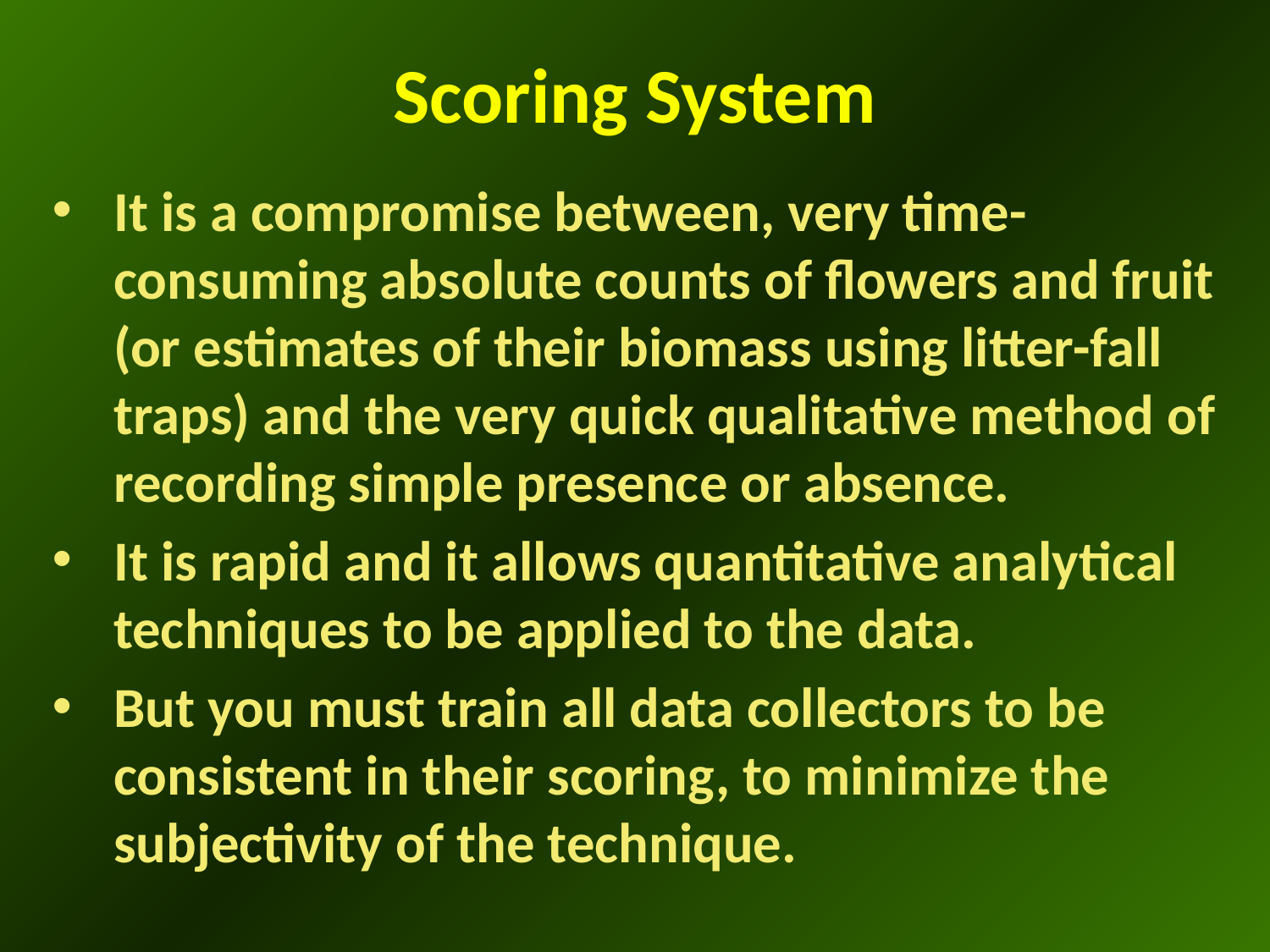

# Scoring System
It is a compromise between, very time-consuming absolute counts of flowers and fruit (or estimates of their biomass using litter-fall traps) and the very quick qualitative method of recording simple presence or absence.
It is rapid and it allows quantitative analytical techniques to be applied to the data.
But you must train all data collectors to be consistent in their scoring, to minimize the subjectivity of the technique.